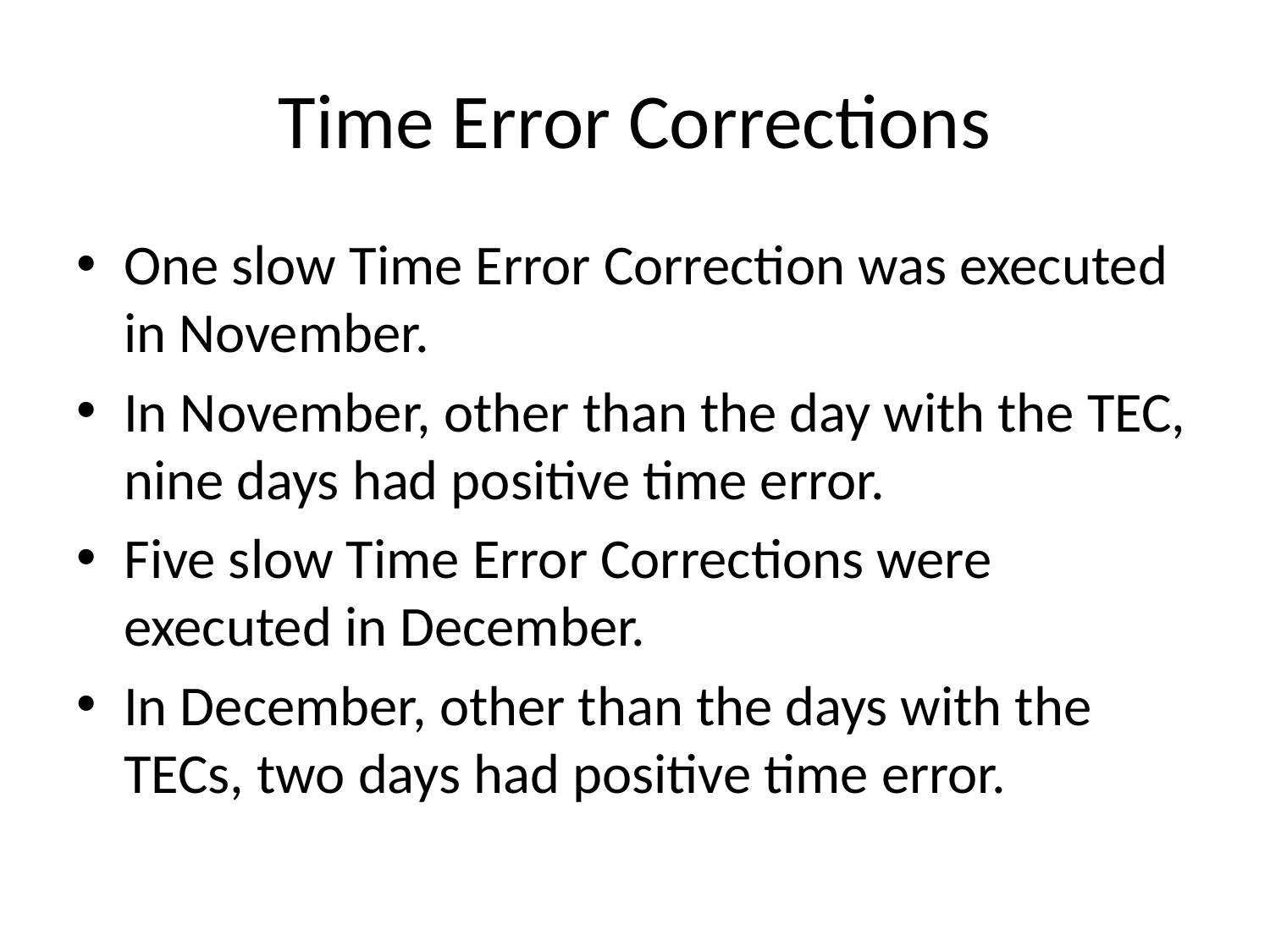

# Time Error Corrections
One slow Time Error Correction was executed in November.
In November, other than the day with the TEC, nine days had positive time error.
Five slow Time Error Corrections were executed in December.
In December, other than the days with the TECs, two days had positive time error.